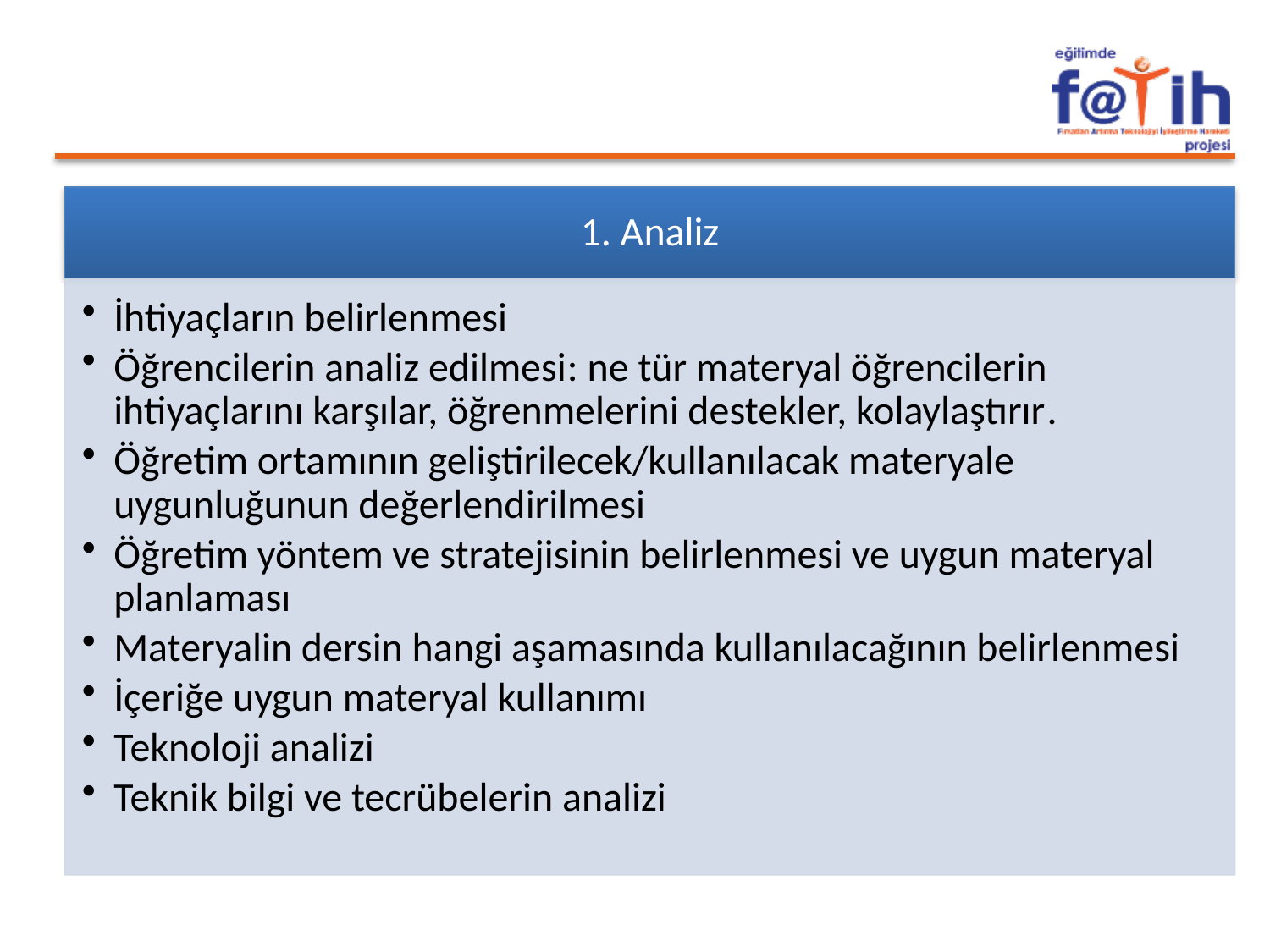

#
1. Analiz
İhtiyaçların belirlenmesi
Öğrencilerin analiz edilmesi: ne tür materyal öğrencilerin ihtiyaçlarını karşılar, öğrenmelerini destekler, kolaylaştırır.
Öğretim ortamının geliştirilecek/kullanılacak materyale uygunluğunun değerlendirilmesi
Öğretim yöntem ve stratejisinin belirlenmesi ve uygun materyal planlaması
Materyalin dersin hangi aşamasında kullanılacağının belirlenmesi
İçeriğe uygun materyal kullanımı
Teknoloji analizi
Teknik bilgi ve tecrübelerin analizi